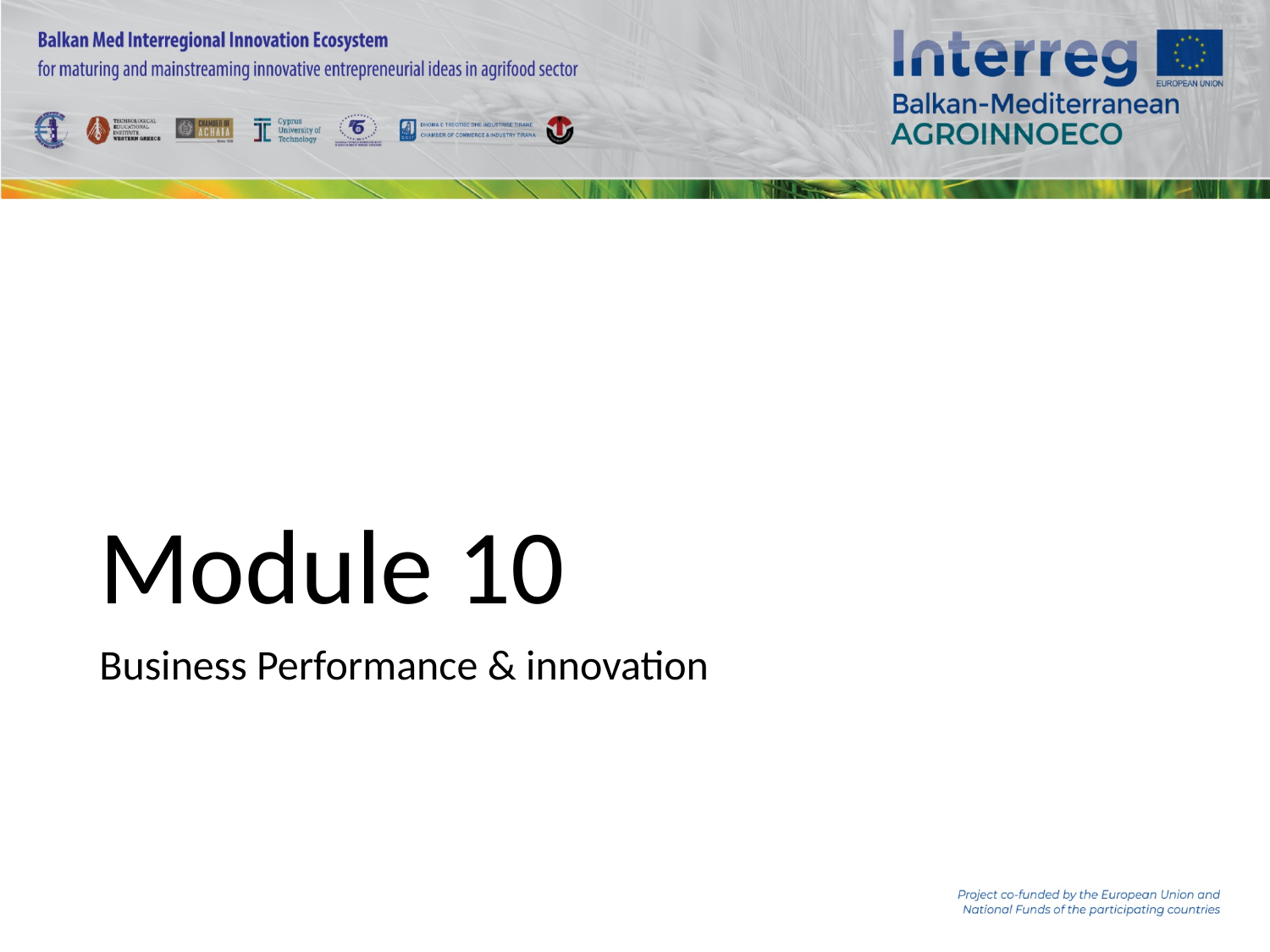

# Module 10
Business Performance & innovation